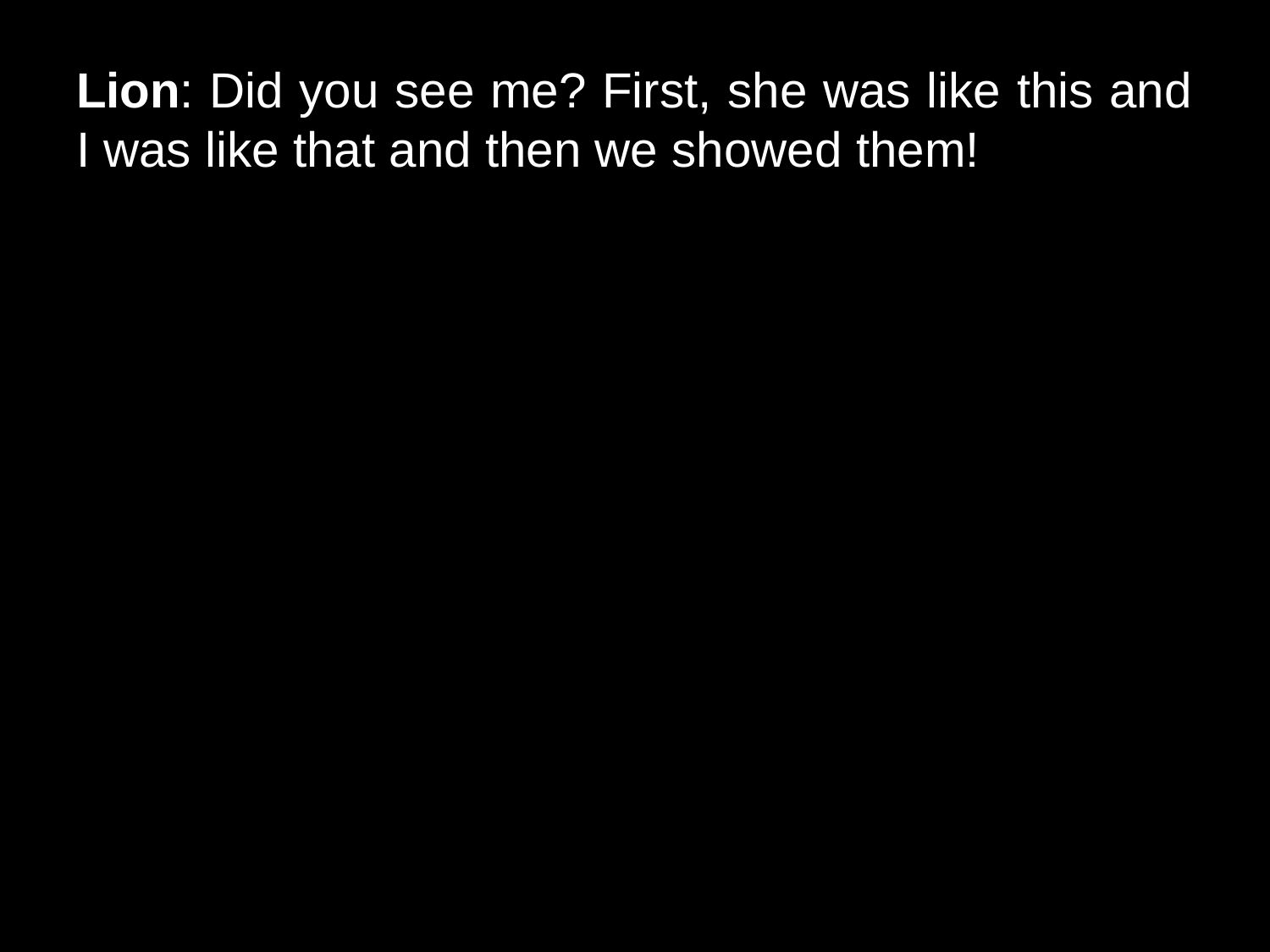

# Lion: Did you see me? First, she was like this and I was like that and then we showed them!